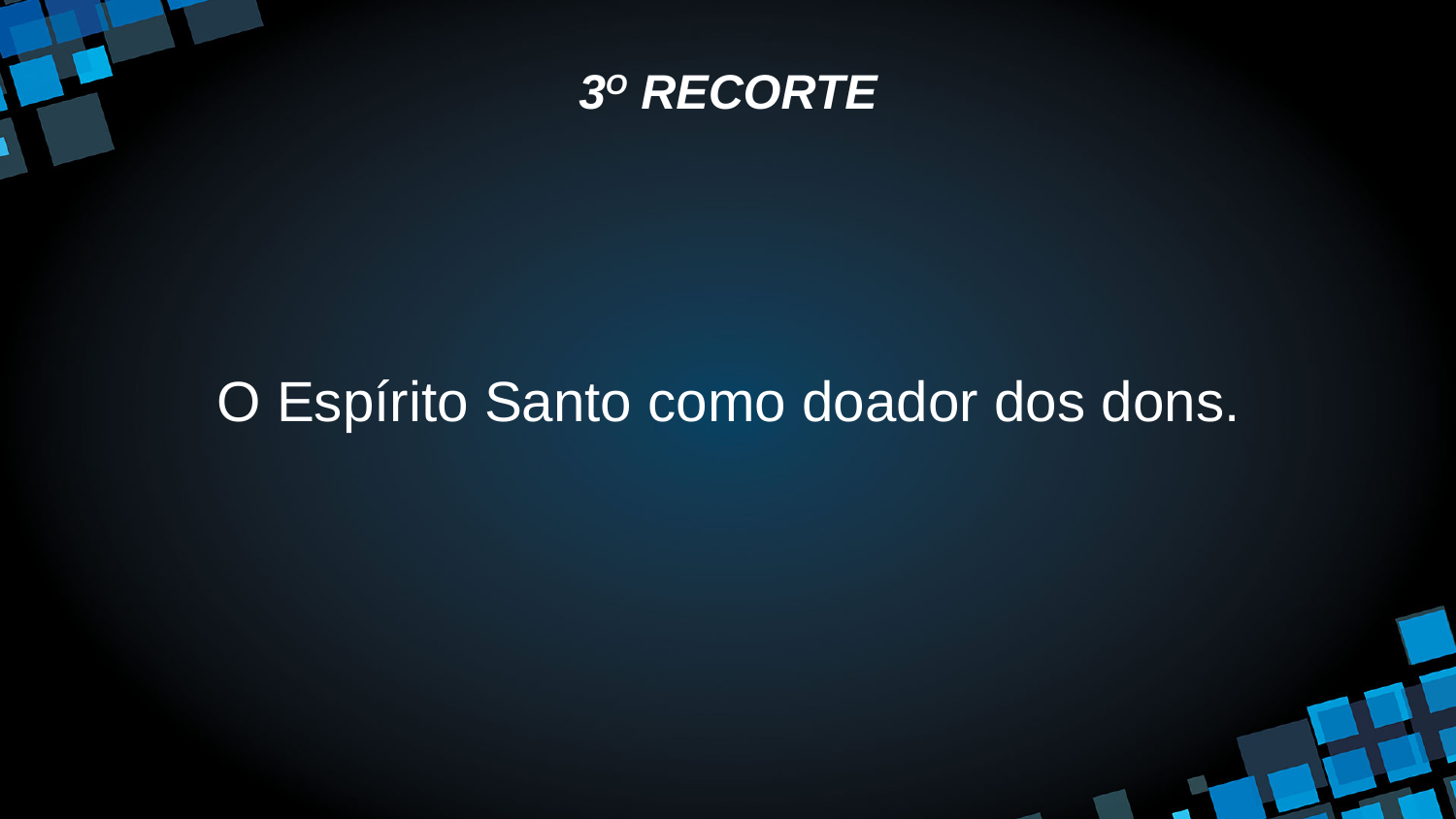

# 3O RECORTE

O Espírito Santo como doador dos dons.